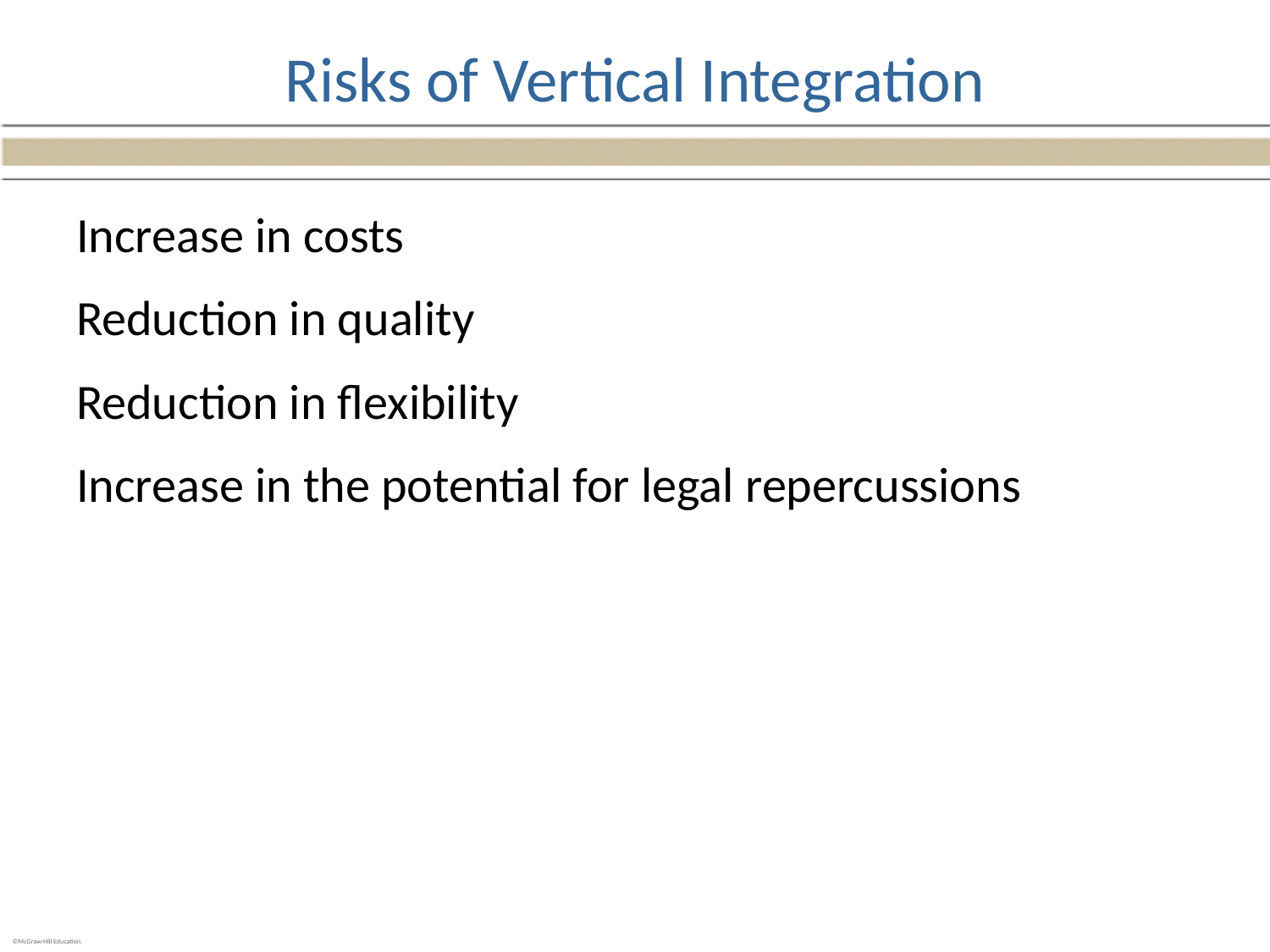

# Risks of Vertical Integration
Increase in costs
Reduction in quality
Reduction in flexibility
Increase in the potential for legal repercussions